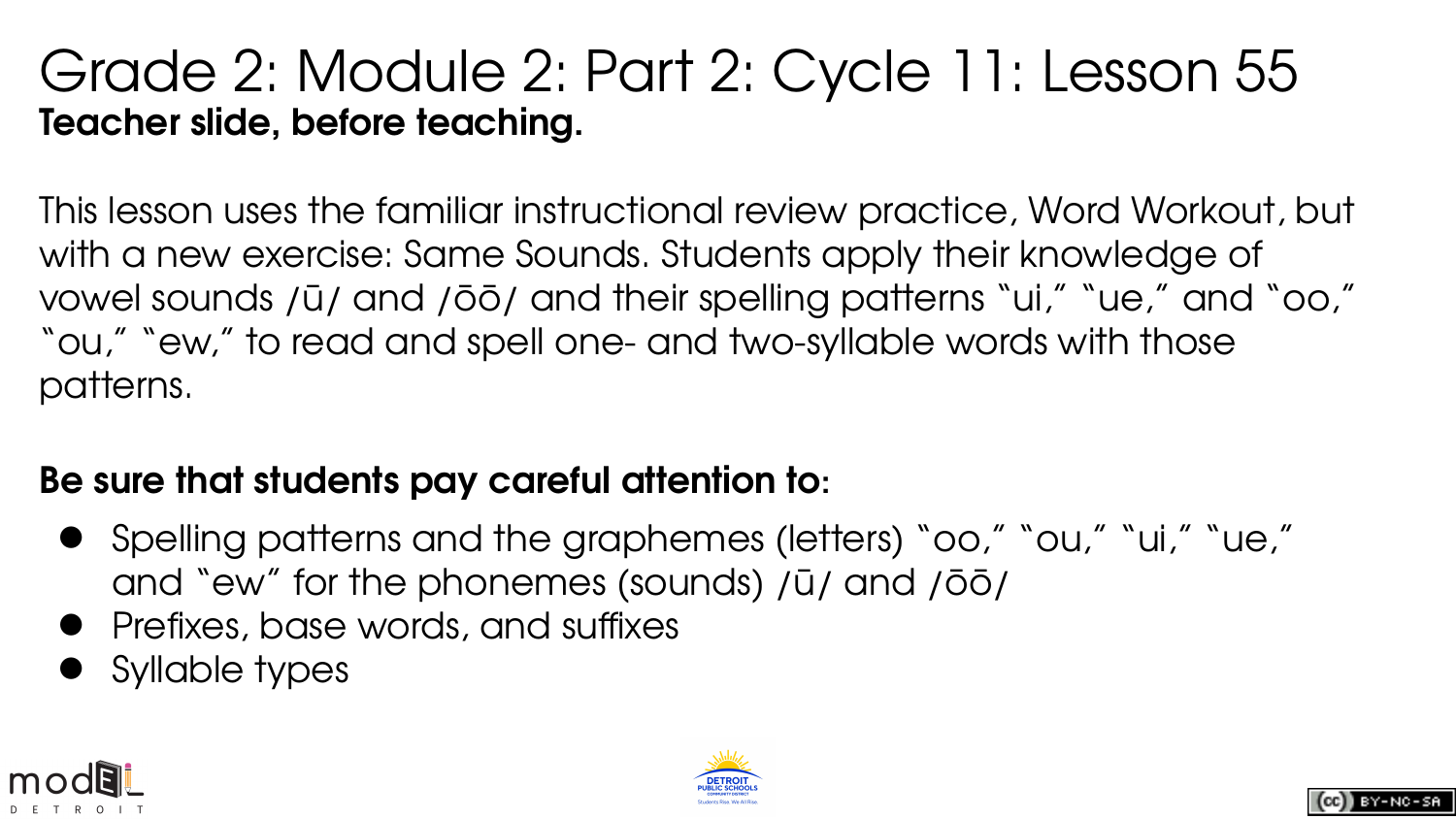

# Grade 2: Module 2: Part 2: Cycle 11: Lesson 55
Teacher slide, before teaching.
This lesson uses the familiar instructional review practice, Word Workout, but with a new exercise: Same Sounds. Students apply their knowledge of vowel sounds /ū/ and /ōō/ and their spelling patterns “ui,” “ue,” and “oo,” “ou,” “ew,” to read and spell one- and two-syllable words with those patterns.

Be sure that students pay careful attention to:
Spelling patterns and the graphemes (letters) “oo,” “ou,” “ui,” “ue,” and “ew” for the phonemes (sounds) /ū/ and /ōō/
Prefixes, base words, and suffixes
Syllable types